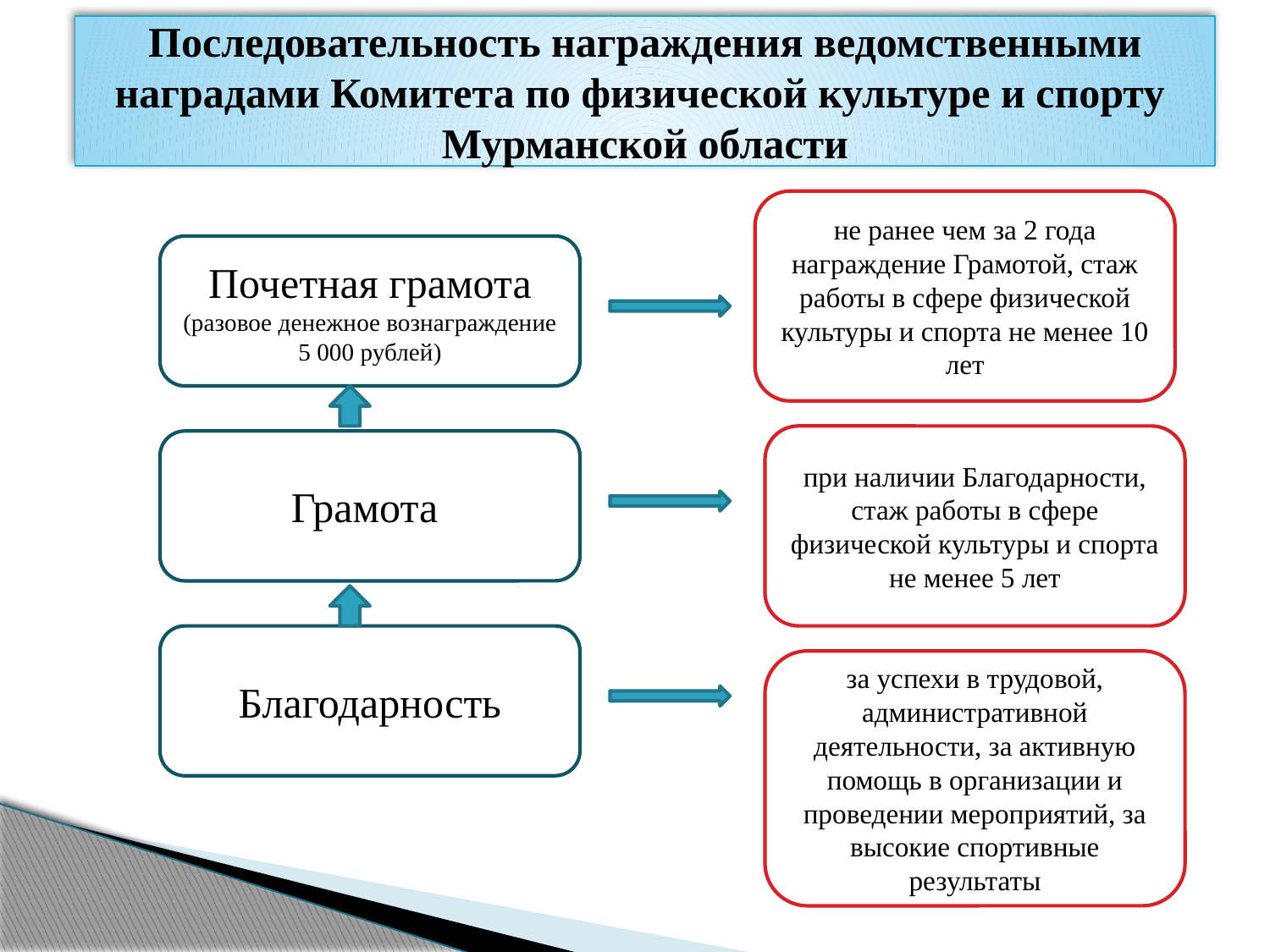

# Последовательность награждения ведомственными наградами Комитета по физической культуре и спорту Мурманской области
не ранее чем за 2 года награждение Грамотой, стаж работы в сфере физической культуры и спорта не менее 10 лет
Почетная грамота
(разовое денежное вознаграждение 5 000 рублей)

при наличии Благодарности, стаж работы в сфере физической культуры и спорта не менее 5 лет

Грамота

Благодарность

за успехи в трудовой, административной деятельности, за активную помощь в организации и проведении мероприятий, за высокие спортивные результаты